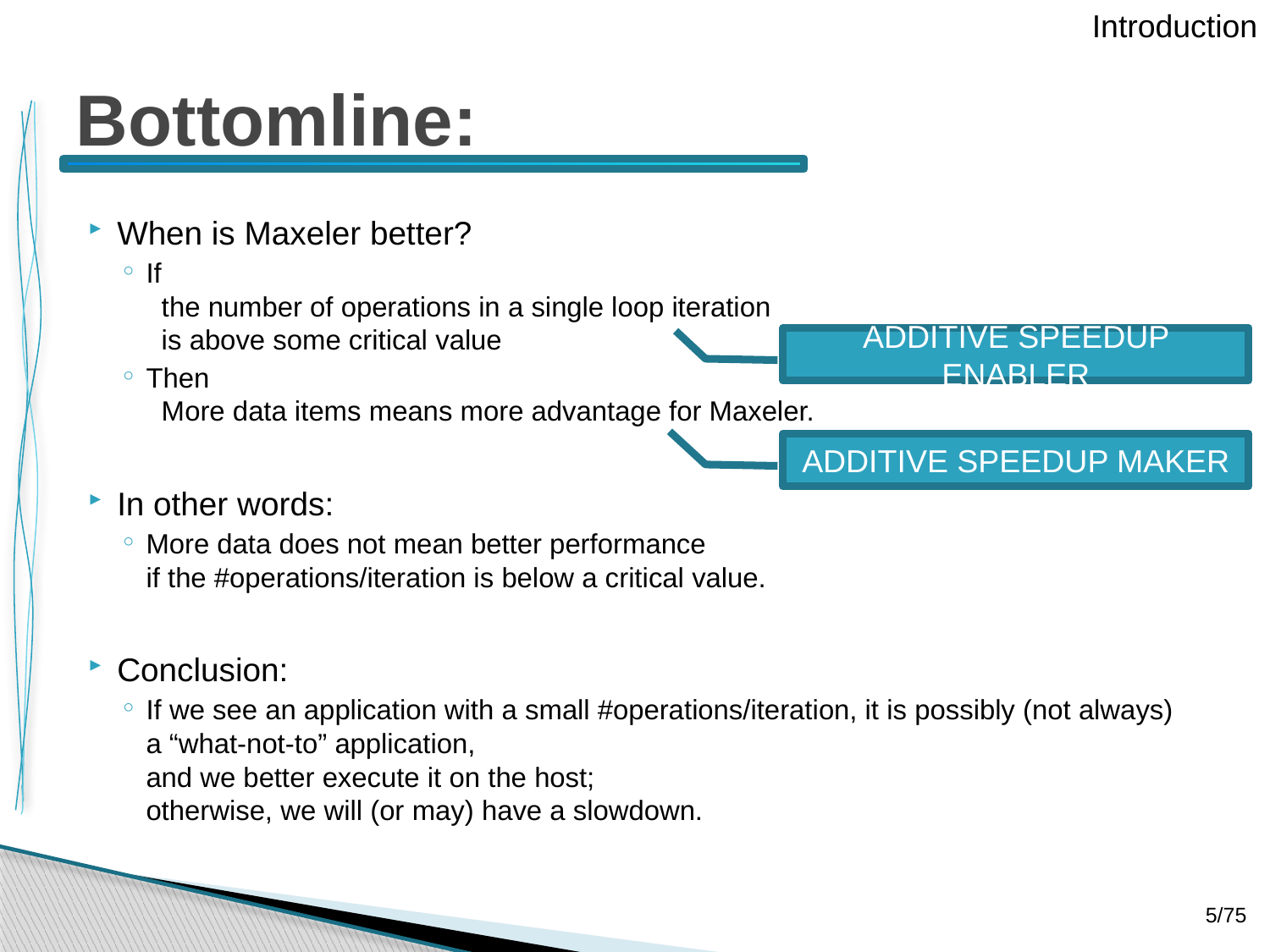

Introduction
# Bottomline:
When is Maxeler better?
If
  the number of operations in a single loop iteration
  is above some critical value
Then
  More data items means more advantage for Maxeler.

In other words:
More data does not mean better performance
if the #operations/iteration is below a critical value.

Conclusion:
If we see an application with a small #operations/iteration, it is possibly (not always) a “what-not-to” application,
and we better execute it on the host;
otherwise, we will (or may) have a slowdown.
ADDITIVE SPEEDUP ENABLER
ADDITIVE SPEEDUP MAKER